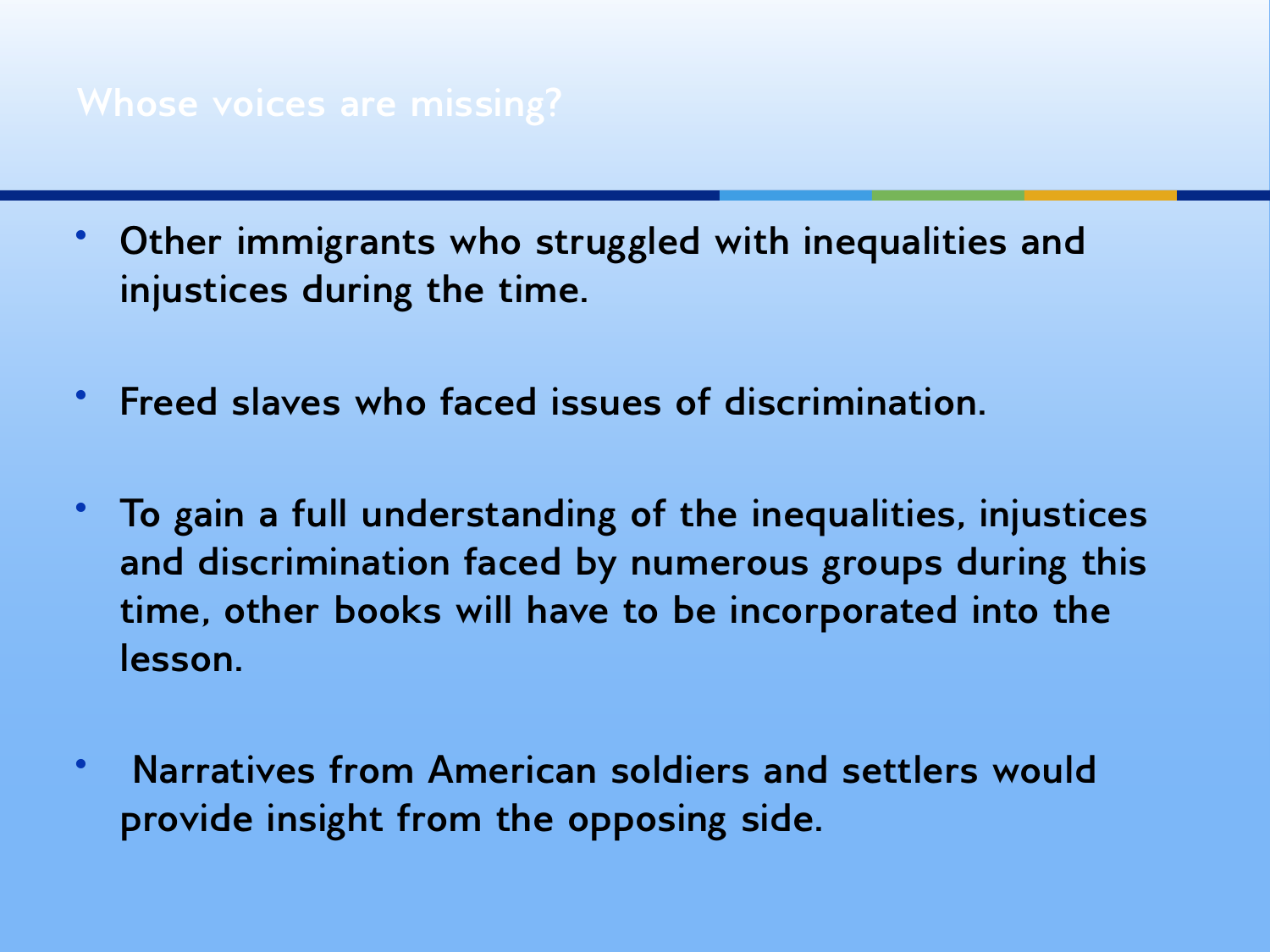

# Whose voices are missing?
Other immigrants who struggled with inequalities and injustices during the time.

Freed slaves who faced issues of discrimination.

To gain a full understanding of the inequalities, injustices and discrimination faced by numerous groups during this time, other books will have to be incorporated into the lesson.

 Narratives from American soldiers and settlers would provide insight from the opposing side.